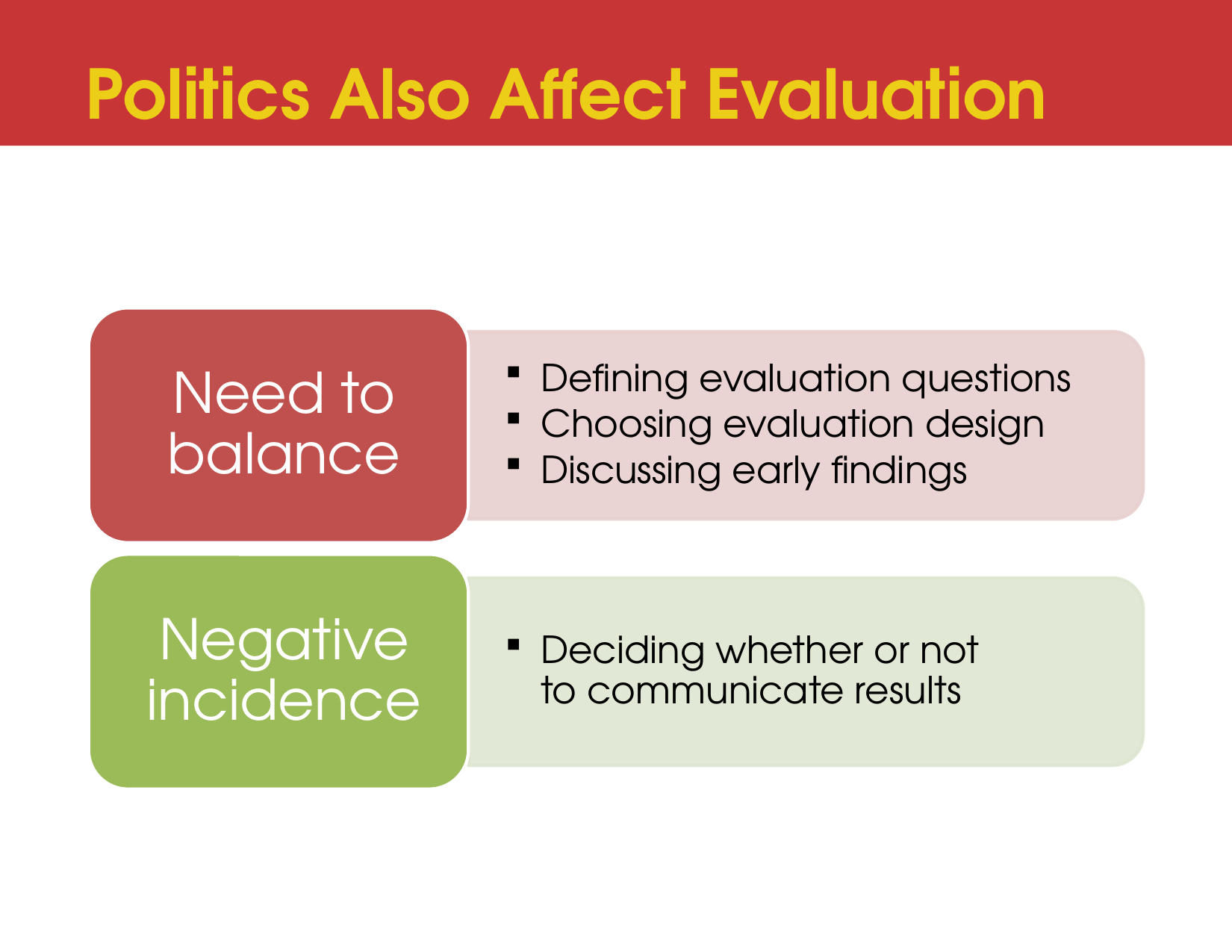

# Politics Also Affect Evaluation
Defining evaluation questions
Choosing evaluation design
Discussing early findings
Need to balance
Deciding whether or not
to communicate results
Negative incidence